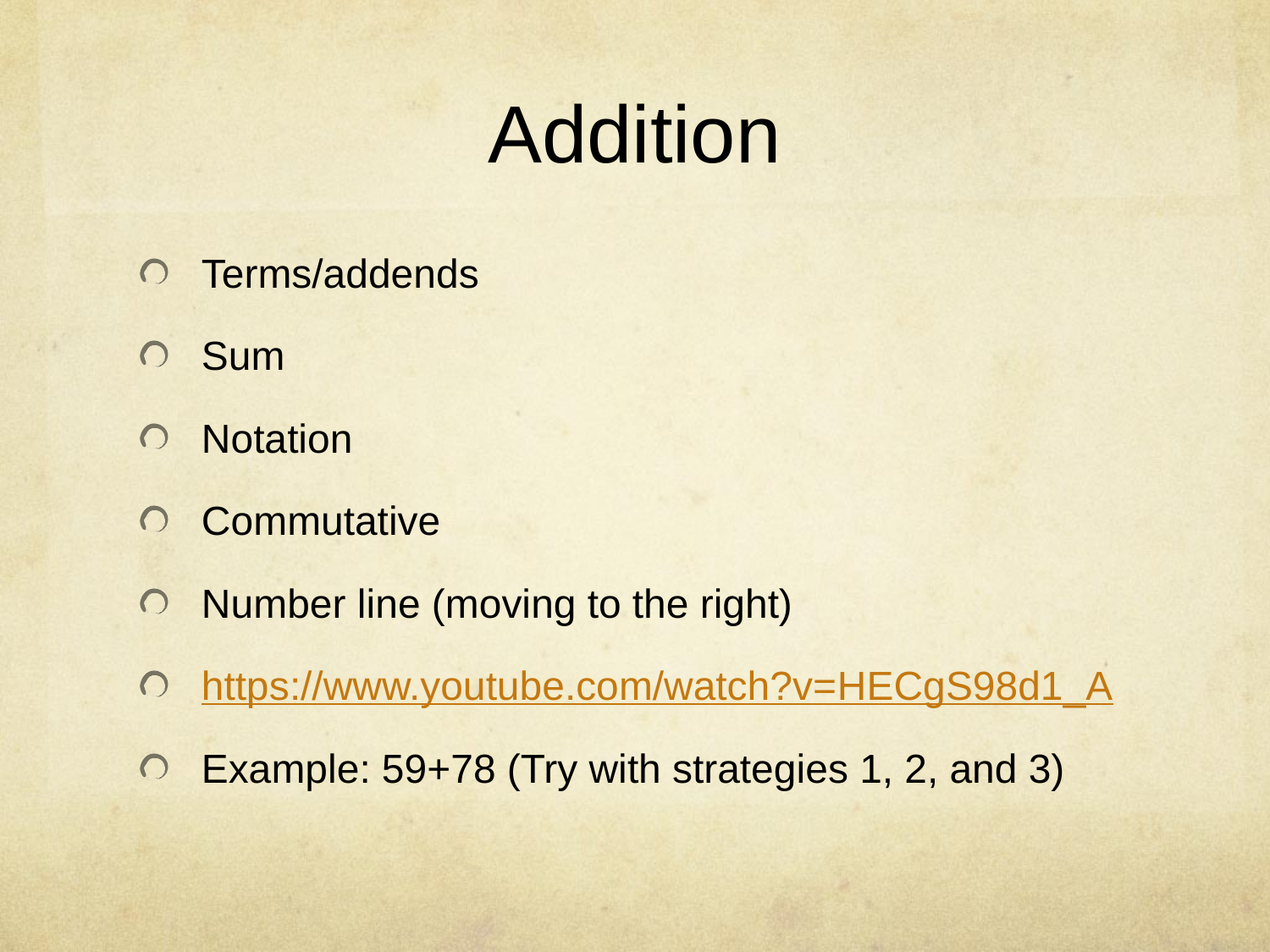

# Addition
Terms/addends
Sum
Notation
Commutative
Number line (moving to the right)
https://www.youtube.com/watch?v=HECgS98d1_A
Example: 59+78 (Try with strategies 1, 2, and 3)